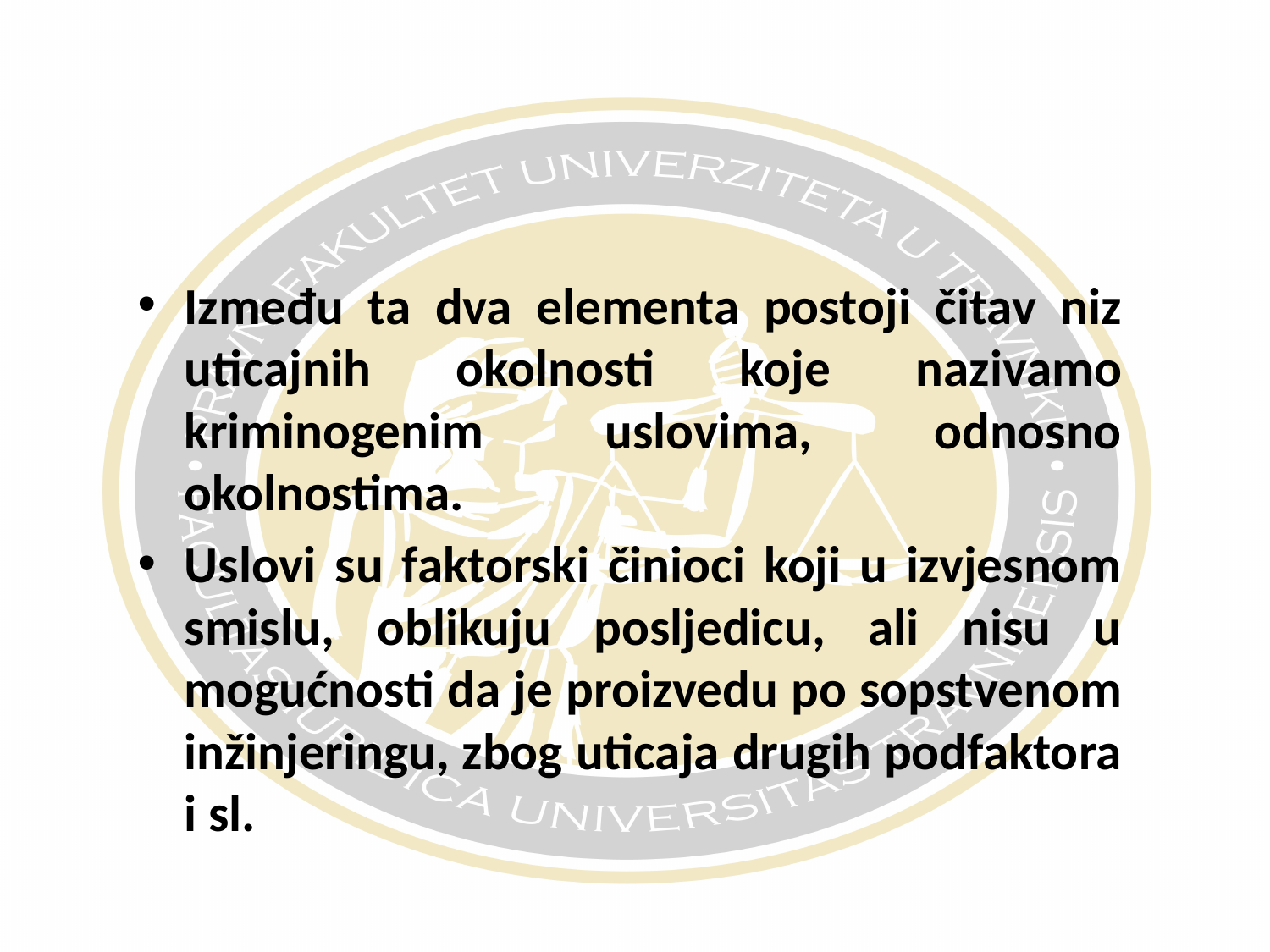

#
Između ta dva elementa postoji čitav niz uticajnih okolnosti koje nazivamo kriminogenim uslovima, odnosno okolnostima.
Uslovi su faktorski činioci koji u izvjesnom smislu, oblikuju posljedicu, ali nisu u mogućnosti da je proizvedu po sopstvenom inžinjeringu, zbog uticaja drugih podfaktora i sl.